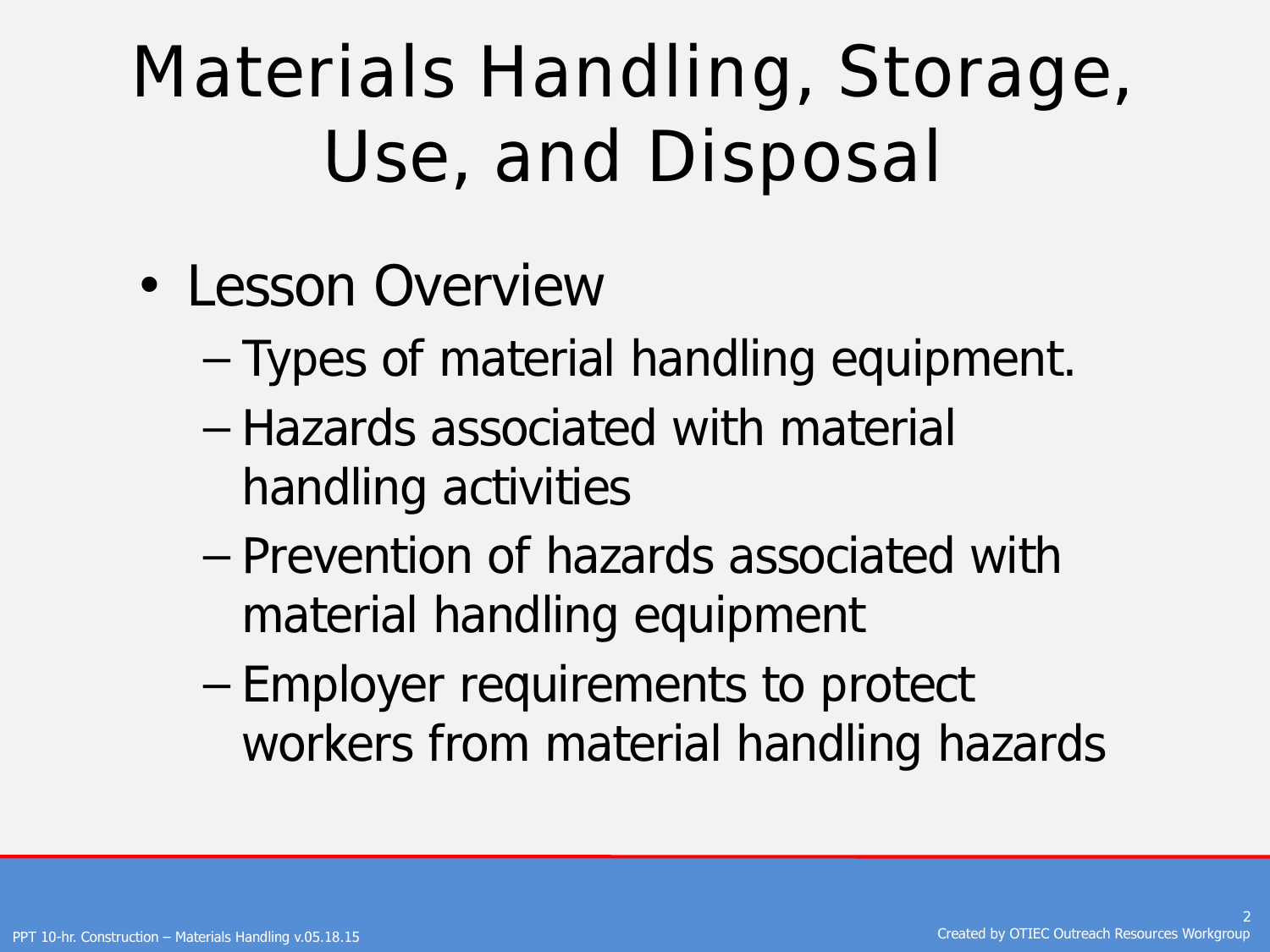

# Materials Handling, Storage, Use, and Disposal
Lesson Overview
Types of material handling equipment.
Hazards associated with material handling activities
Prevention of hazards associated with material handling equipment
Employer requirements to protect workers from material handling hazards